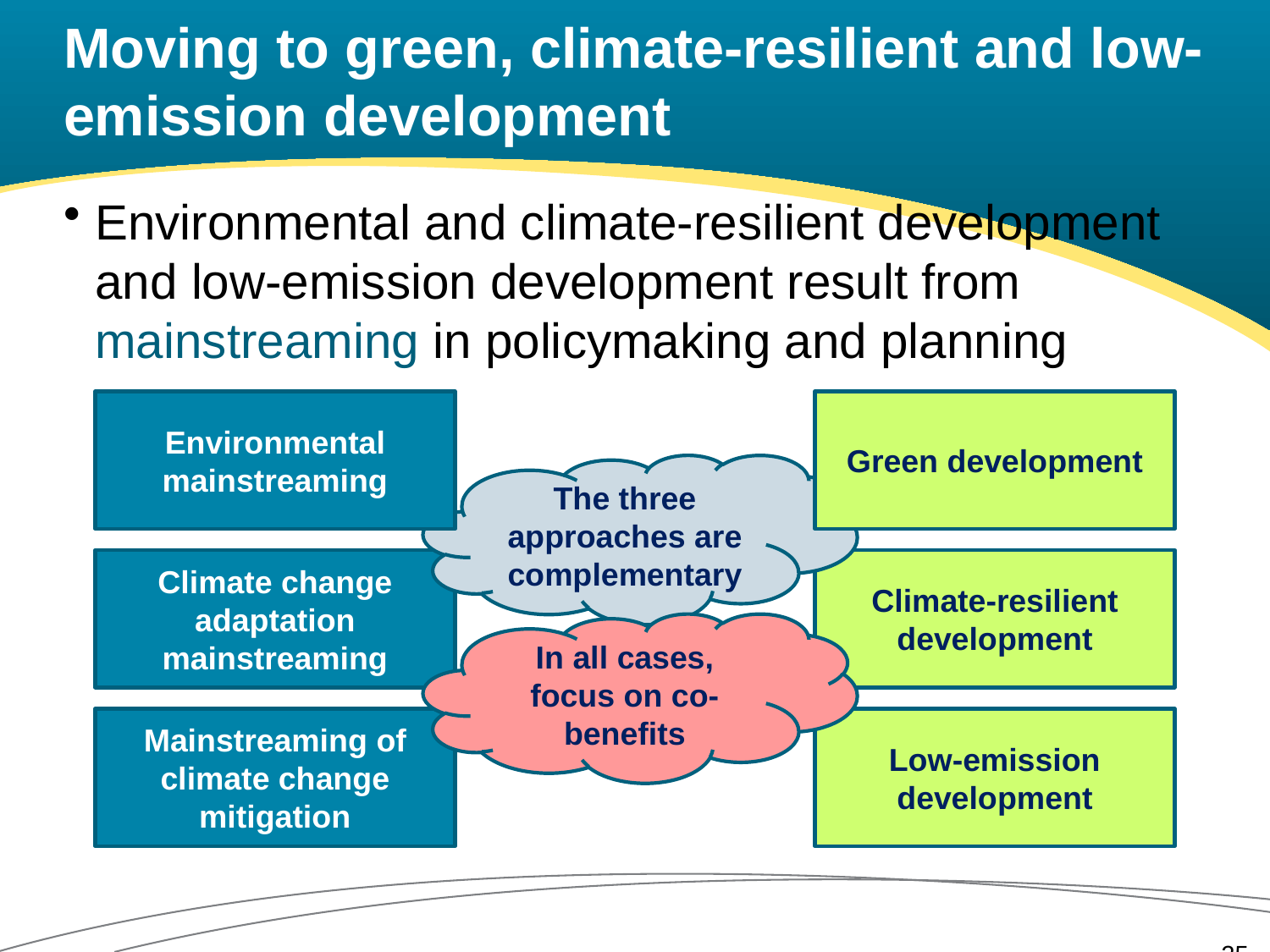

Moving to green, climate-resilient and low-emission development
Environmental and climate-resilient development and low-emission development result from mainstreaming in policymaking and planning
Environmental mainstreaming
Green development
The three approaches are complementary
Climate change adaptation mainstreaming
Climate-resilient development
In all cases, focus on co-benefits
Mainstreaming of climate change mitigation
Low-emission development
25